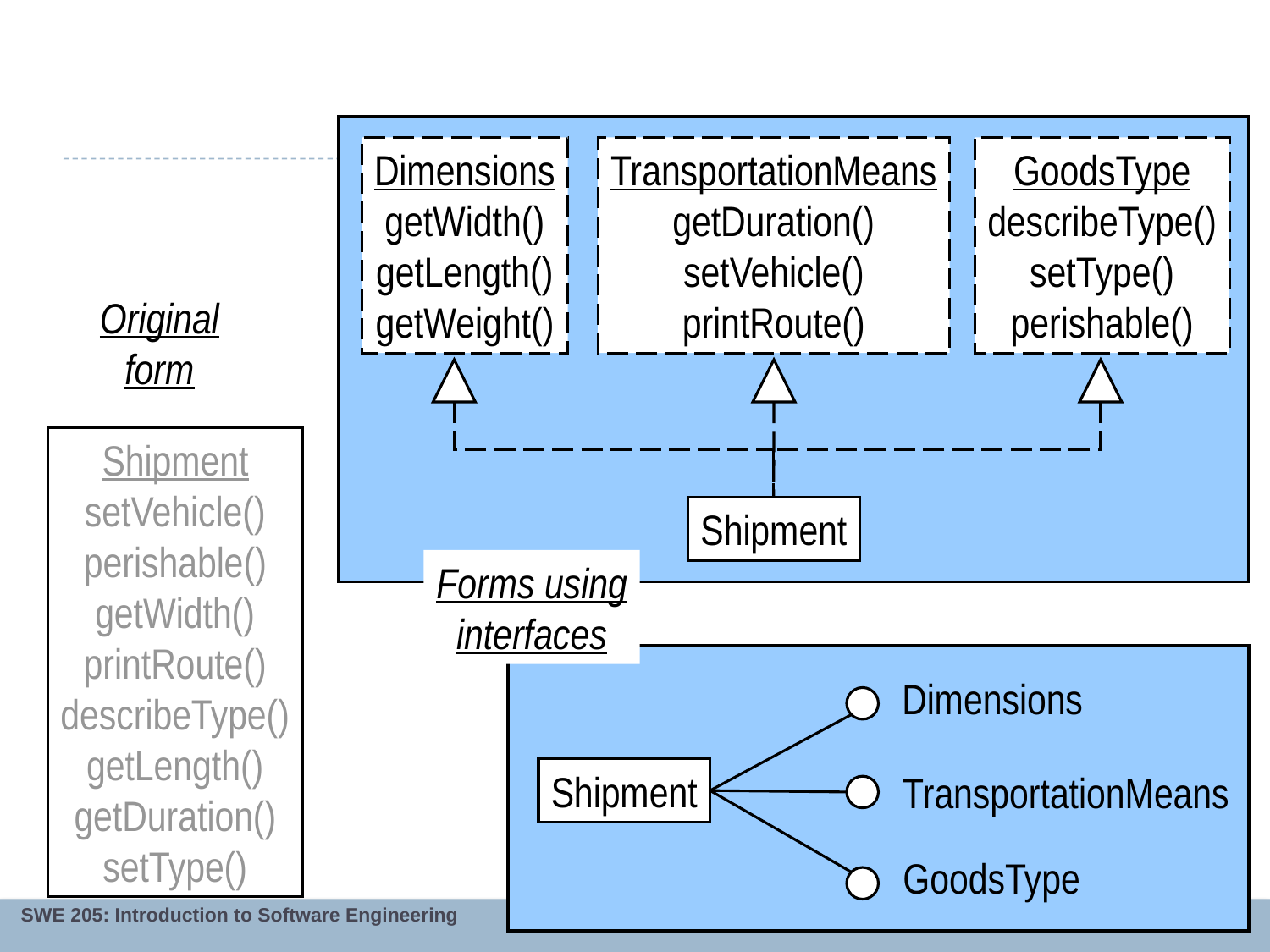

Dimensions
getWidth()
getLength()
getWeight()
TransportationMeans
getDuration()
setVehicle()
printRoute()
GoodsType
describeType()
setType()
perishable()
Original
form

Shipment
setVehicle()
perishable()
getWidth()
printRoute()
describeType()
getLength()
getDuration()
setType()
Shipment
Forms using
interfaces

Dimensions

Shipment
TransportationMeans

GoodsType